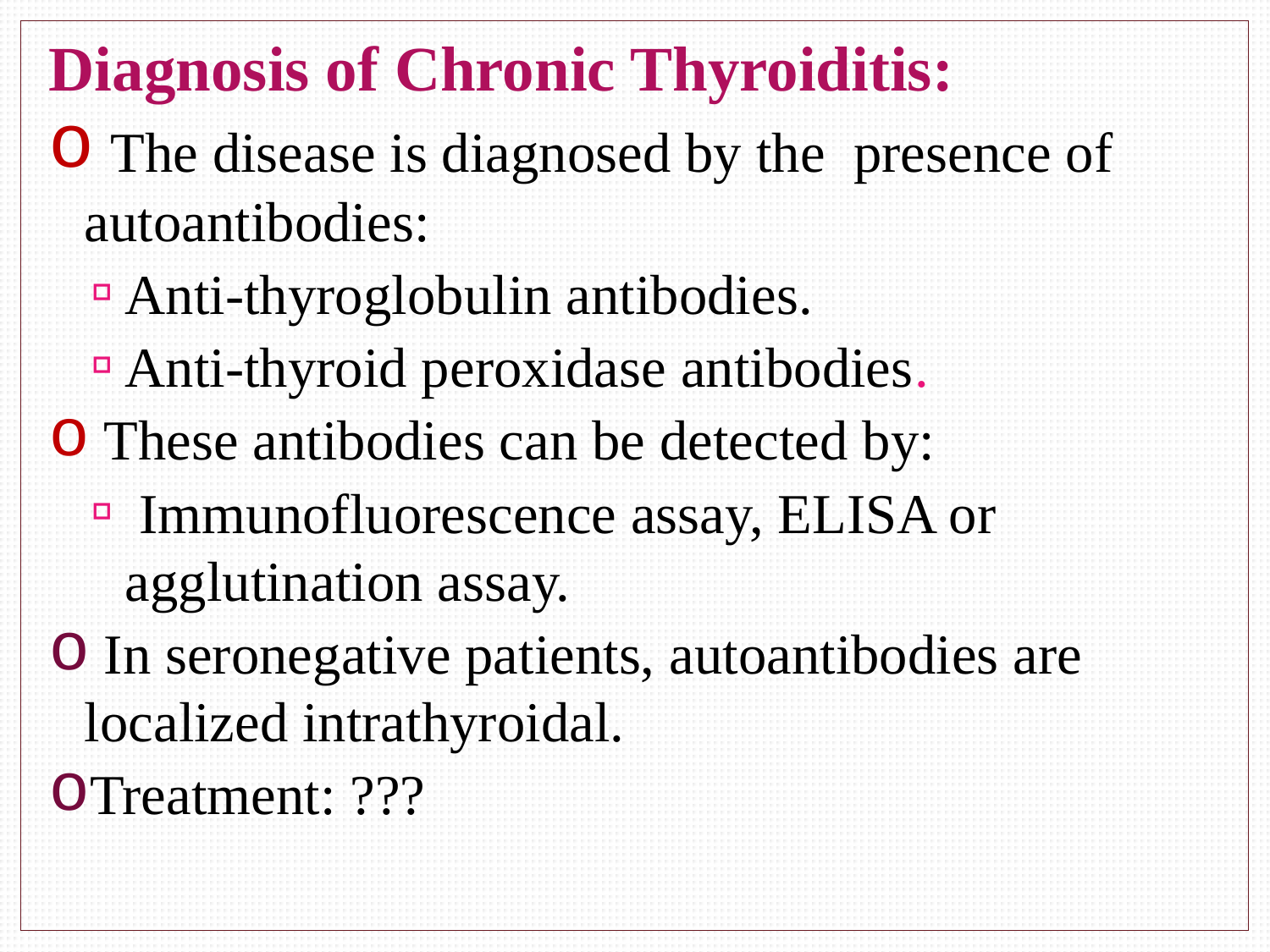

Diagnosis of Chronic Thyroiditis:
 The disease is diagnosed by the  presence of  autoantibodies:
Anti-thyroglobulin antibodies.
Anti-thyroid peroxidase antibodies.
 These antibodies can be detected by:
 Immunofluorescence assay, ELISA or agglutination assay.
 In seronegative patients, autoantibodies are localized intrathyroidal.
Treatment: ???